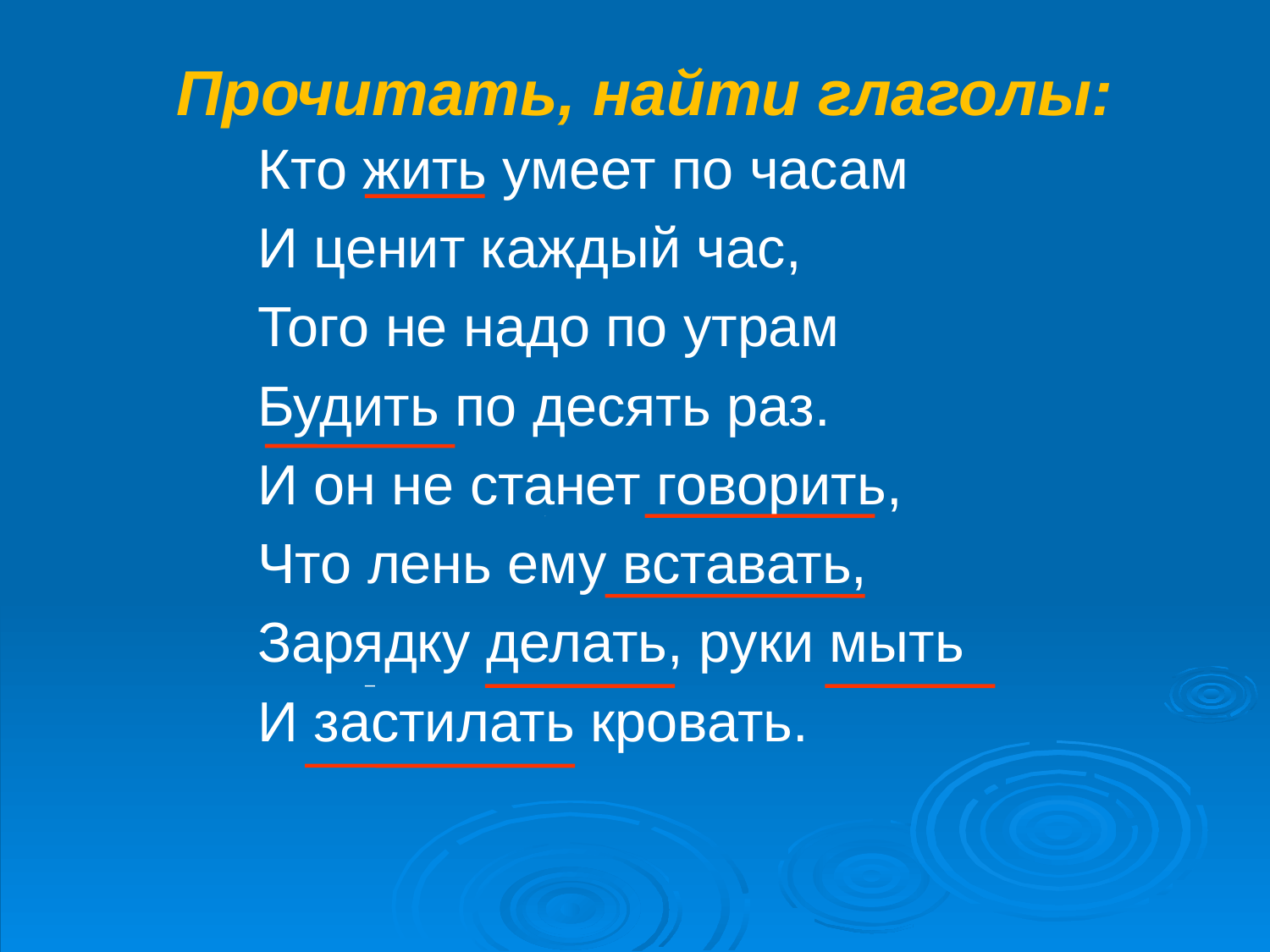

Прочитать, найти глаголы:
Кто жить умеет по часам
И ценит каждый час,
Того не надо по утрам
Будить по десять раз.
И он не станет говорить,
Что лень ему вставать,
Зарядку делать, руки мыть
И застилать кровать.